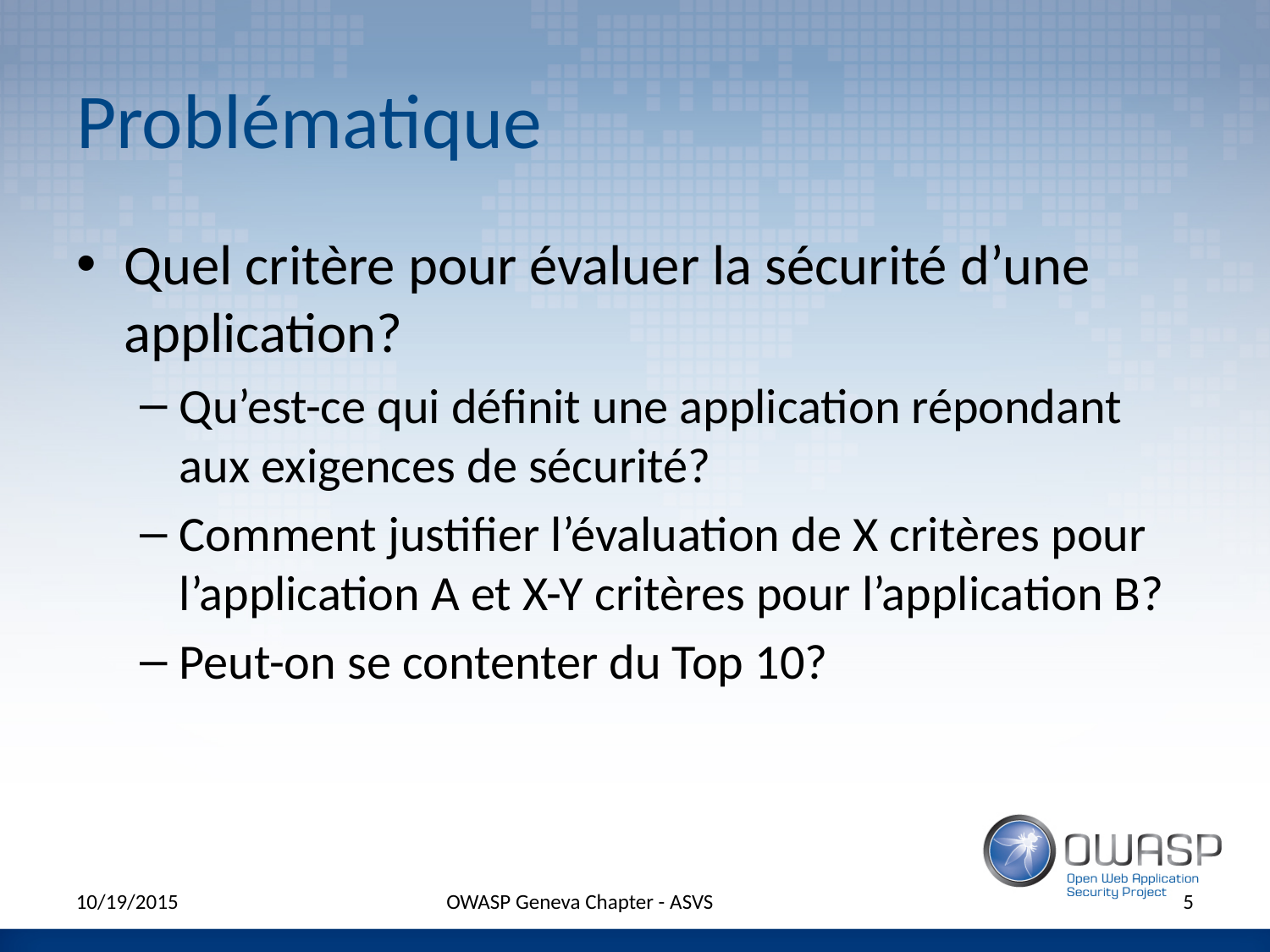

# Problématique
Quel critère pour évaluer la sécurité d’une application?
Qu’est-ce qui définit une application répondant aux exigences de sécurité?
Comment justifier l’évaluation de X critères pour l’application A et X-Y critères pour l’application B?
Peut-on se contenter du Top 10?
10/19/2015
OWASP Geneva Chapter - ASVS
5